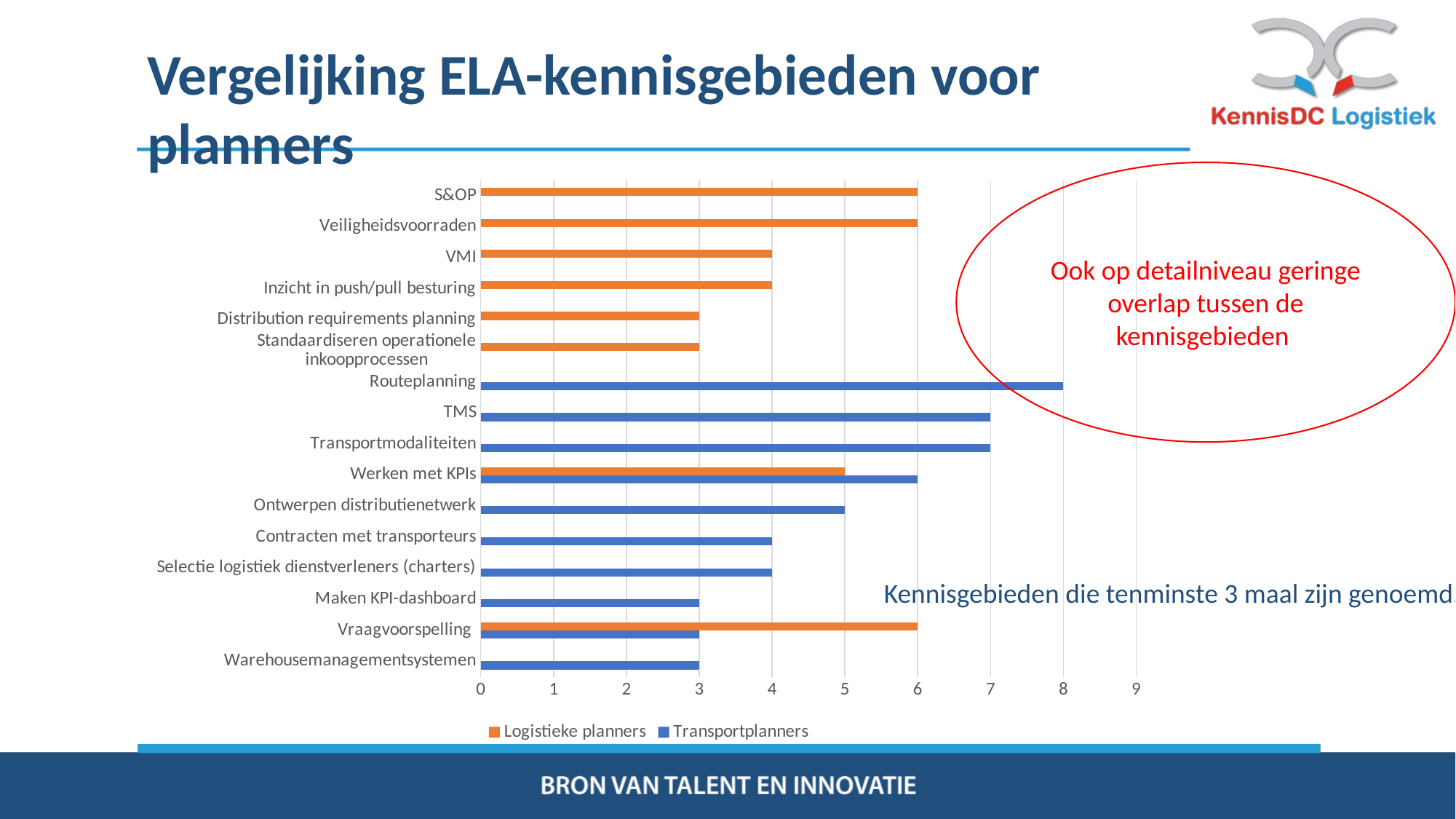

Vergelijking ELA-kennisgebieden voor planners
Ook op detailniveau geringe overlap tussen de kennisgebieden

### Chart

| Category | Transportplanners | Logistieke planners |
|---|---|---|
| Warehousemanagementsystemen | 3.0 | None |
| Vraagvoorspelling  | 3.0 | 6.0 |
| Maken KPI-dashboard | 3.0 | None |
| Selectie logistiek dienstverleners (charters) | 4.0 | None |
| Contracten met transporteurs | 4.0 | None |
| Ontwerpen distributienetwerk | 5.0 | None |
| Werken met KPIs | 6.0 | 5.0 |
| Transportmodaliteiten | 7.0 | None |
| TMS | 7.0 | None |
| Routeplanning | 8.0 | None |
| Standaardiseren operationele inkoopprocessen | None | 3.0 |
| Distribution requirements planning | None | 3.0 |
| Inzicht in push/pull besturing | None | 4.0 |
| VMI | None | 4.0 |
| Veiligheidsvoorraden | None | 6.0 |
| S&OP | None | 6.0 |
Kennisgebieden die tenminste 3 maal zijn genoemd.